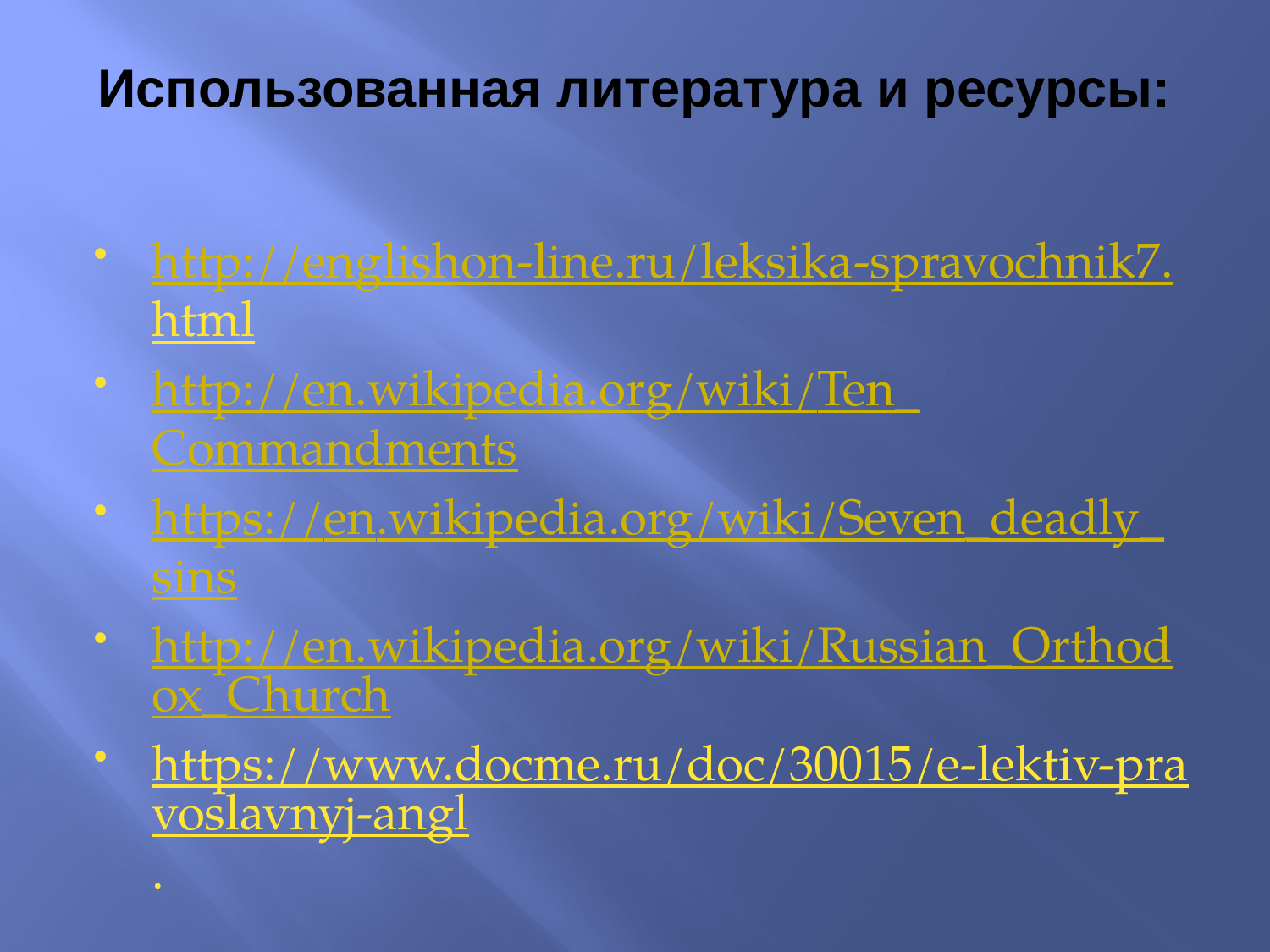

# Использованная литература и ресурсы:
http://englishon-line.ru/leksika-spravochnik7.html
http://en.wikipedia.org/wiki/Ten_Commandments
https://en.wikipedia.org/wiki/Seven_deadly_sins
http://en.wikipedia.org/wiki/Russian_Orthodox_Church
https://www.docme.ru/doc/30015/e-lektiv-pravoslavnyj-angl.